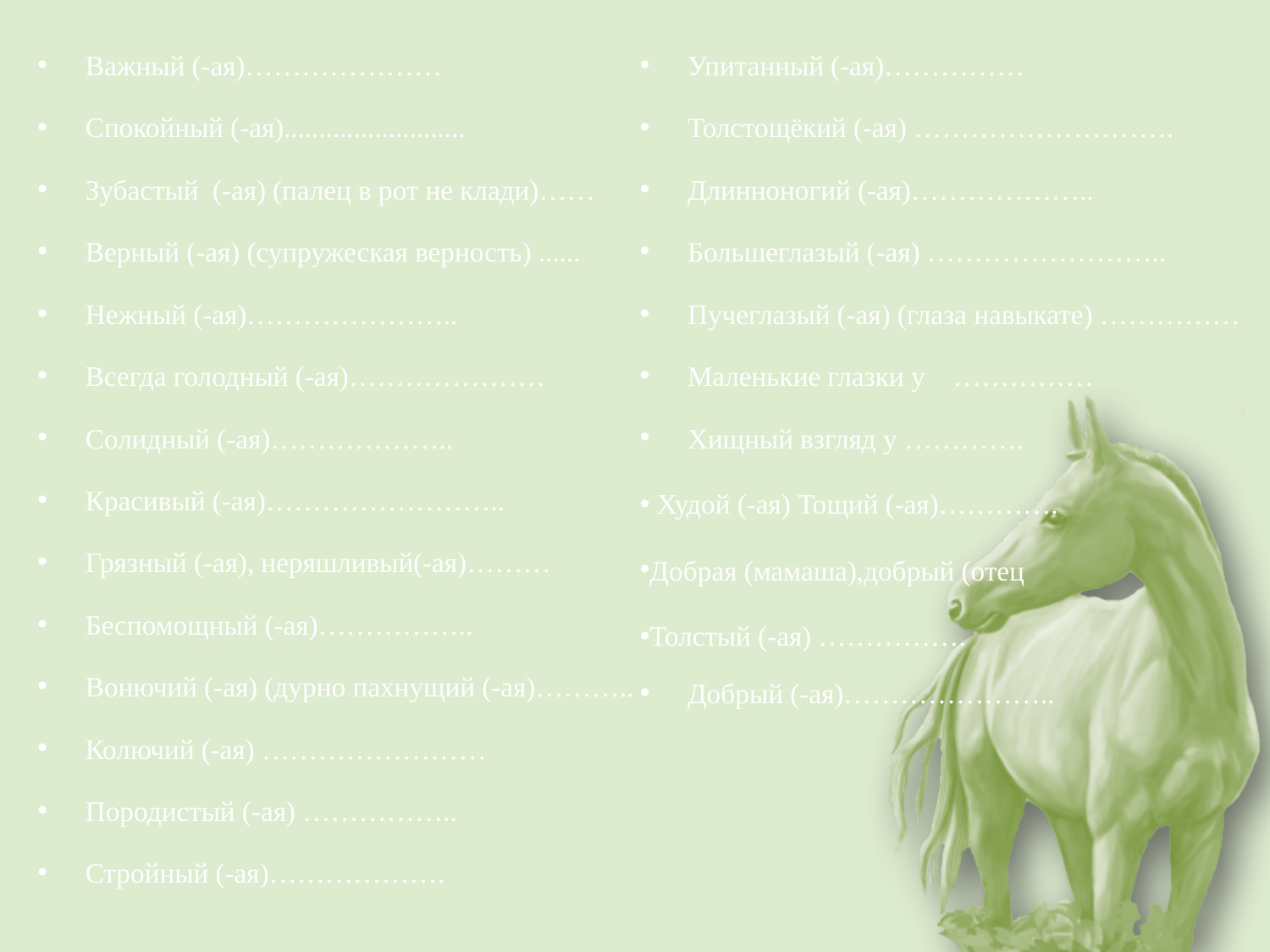

Важный (-ая)…………………
Спокойный (-ая)..........................
Зубастый  (-ая) (палец в рот не клади)……
Верный (-ая) (супружеская верность) ......
Нежный (-ая)…………………..
Всегда голодный (-ая)…………………
Солидный (-ая)………………..
Красивый (-ая)……………………..
Грязный (-ая), неряшливый(-ая)………
Беспомощный (-ая)……………..
Вонючий (-ая) (дурно пахнущий (-ая)………..
Колючий (-ая) ……………………
Породистый (-ая) ……………..
Стройный (-ая)……………….
Упитанный (-ая)……………
Толстощёкий (-ая) ……………………….
Длинноногий (-ая)………………..
Большеглазый (-ая) ……………………..
Пучеглазый (-ая) (глаза навыкате) ……………
Маленькие глазки у    ……………
Хищный взгляд у ………….
 Худой (-ая) Тощий (-ая)………….
Добрая (мамаша),добрый (отец
Толстый (-ая) …………….
Добрый (-ая)…………………..